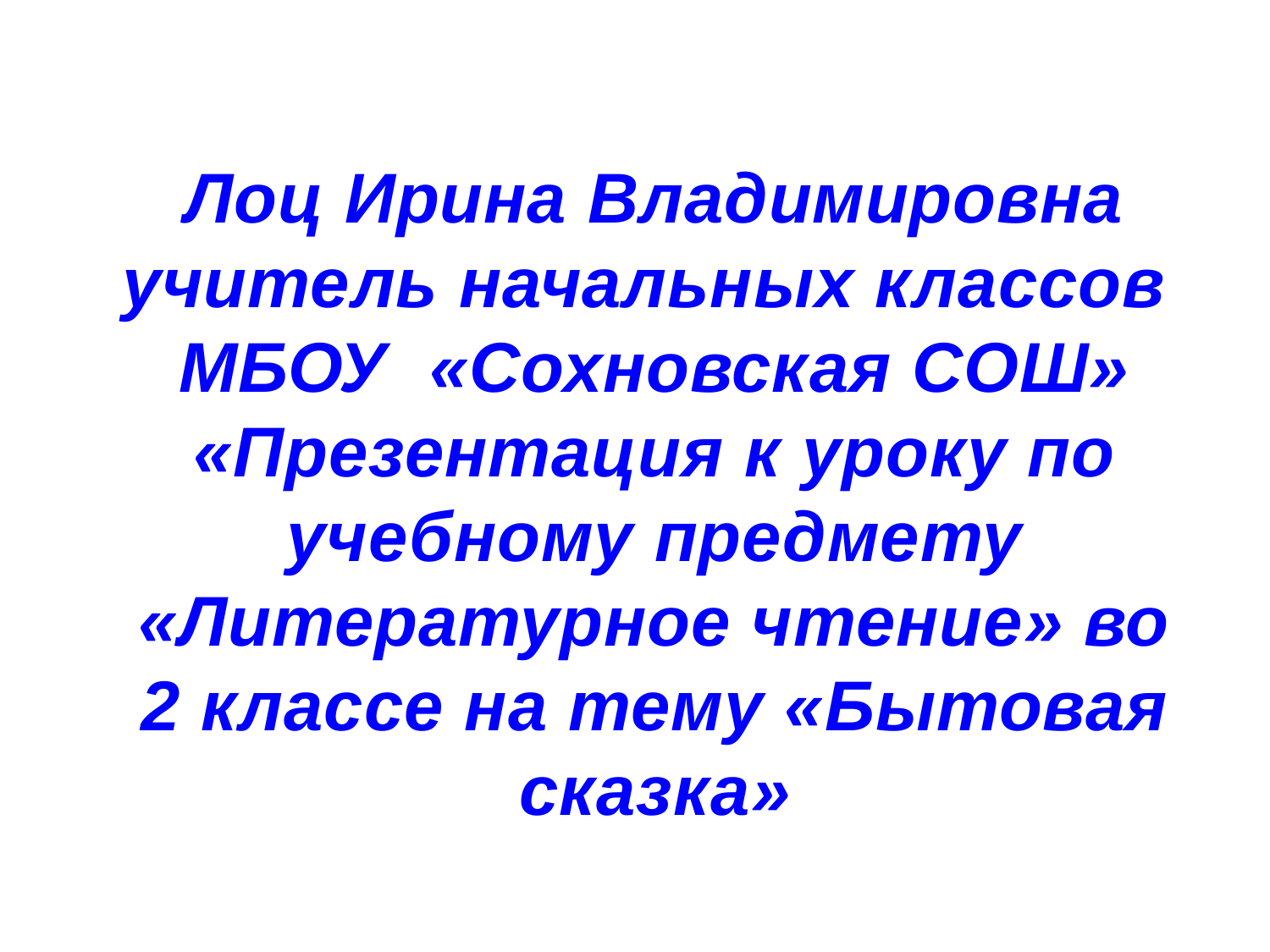

# Лоц Ирина Владимировна учитель начальных классов  МБОУ  «Сохновская СОШ» «Презентация к уроку по учебному предмету «Литературное чтение» во 2 классе на тему «Бытовая сказка»